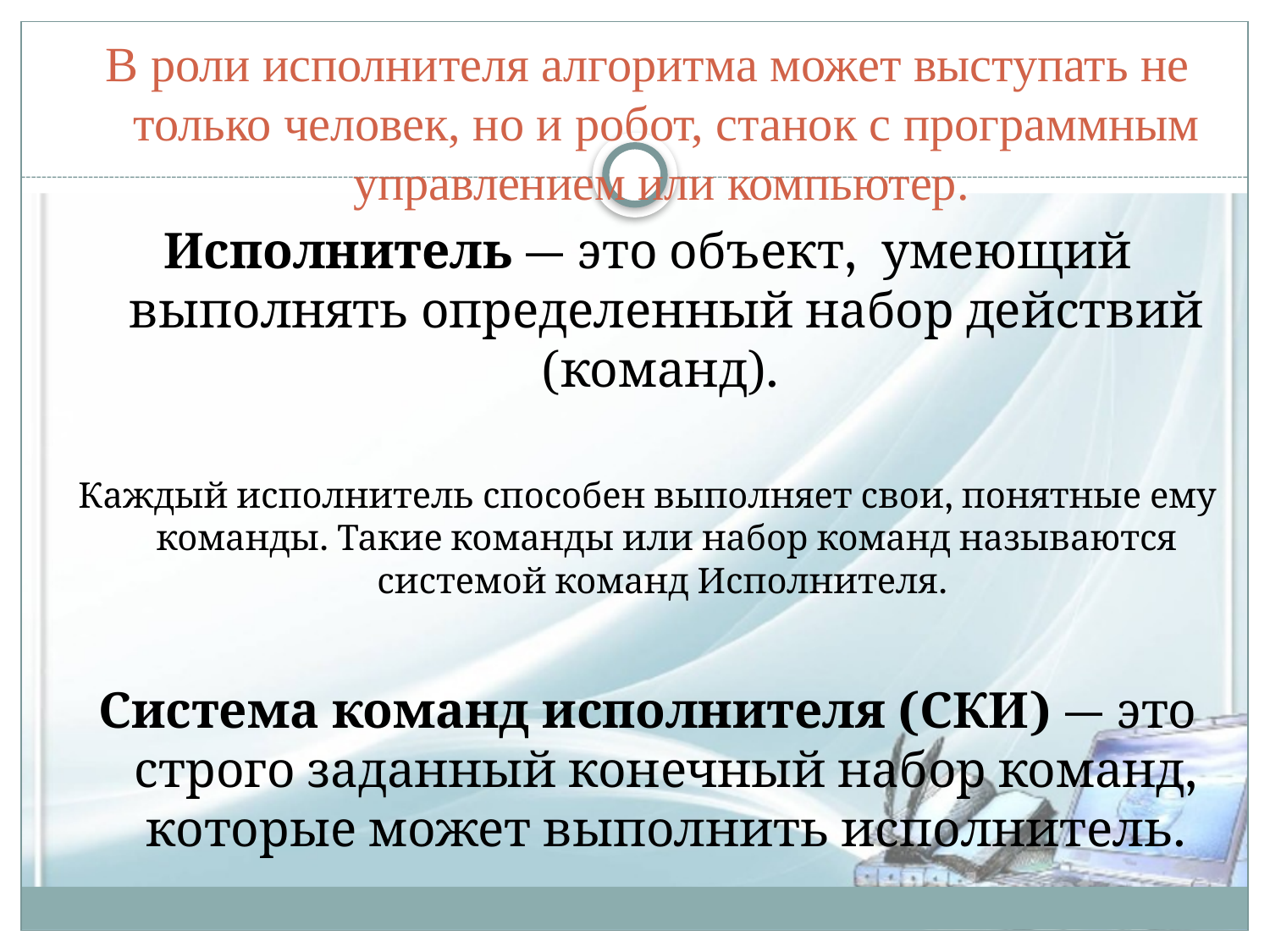

В роли исполнителя алгоритма может выступать не только человек, но и робот, станок с программным управлением или компьютер.
Исполнитель — это объект,  умеющий выполнять определенный набор действий (команд).

Каждый исполнитель способен выполняет свои, понятные ему команды. Такие команды или набор команд называются системой команд Исполнителя.

Система команд исполнителя (СКИ) — это строго заданный конечный набор команд, которые может выполнить исполнитель.